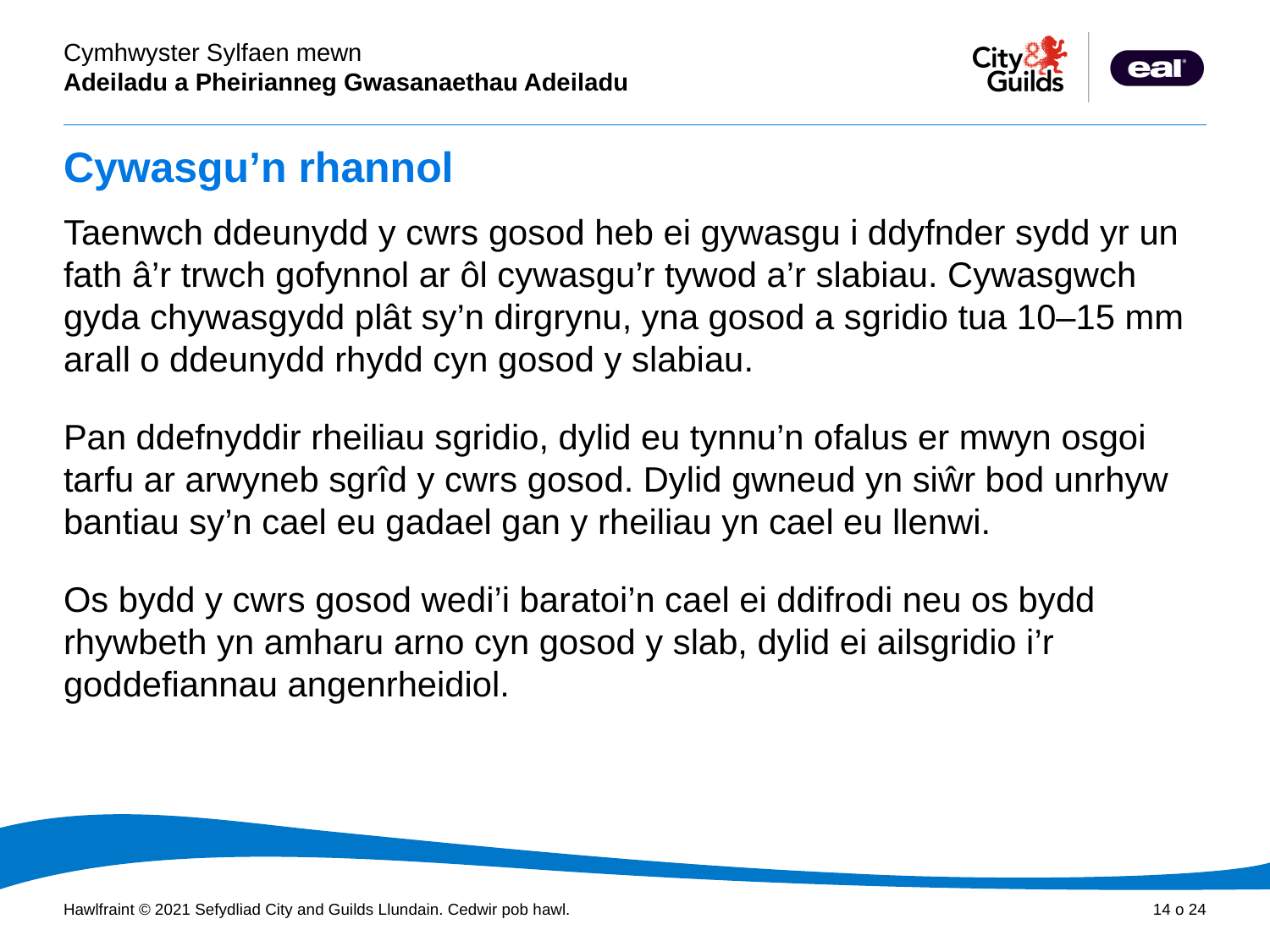

# Cywasgu’n rhannol
Taenwch ddeunydd y cwrs gosod heb ei gywasgu i ddyfnder sydd yr un fath â’r trwch gofynnol ar ôl cywasgu’r tywod a’r slabiau. Cywasgwch gyda chywasgydd plât sy’n dirgrynu, yna gosod a sgridio tua 10–15 mm arall o ddeunydd rhydd cyn gosod y slabiau.
Pan ddefnyddir rheiliau sgridio, dylid eu tynnu’n ofalus er mwyn osgoi tarfu ar arwyneb sgrîd y cwrs gosod. Dylid gwneud yn siŵr bod unrhyw bantiau sy’n cael eu gadael gan y rheiliau yn cael eu llenwi.
Os bydd y cwrs gosod wedi’i baratoi’n cael ei ddifrodi neu os bydd rhywbeth yn amharu arno cyn gosod y slab, dylid ei ailsgridio i’r goddefiannau angenrheidiol.